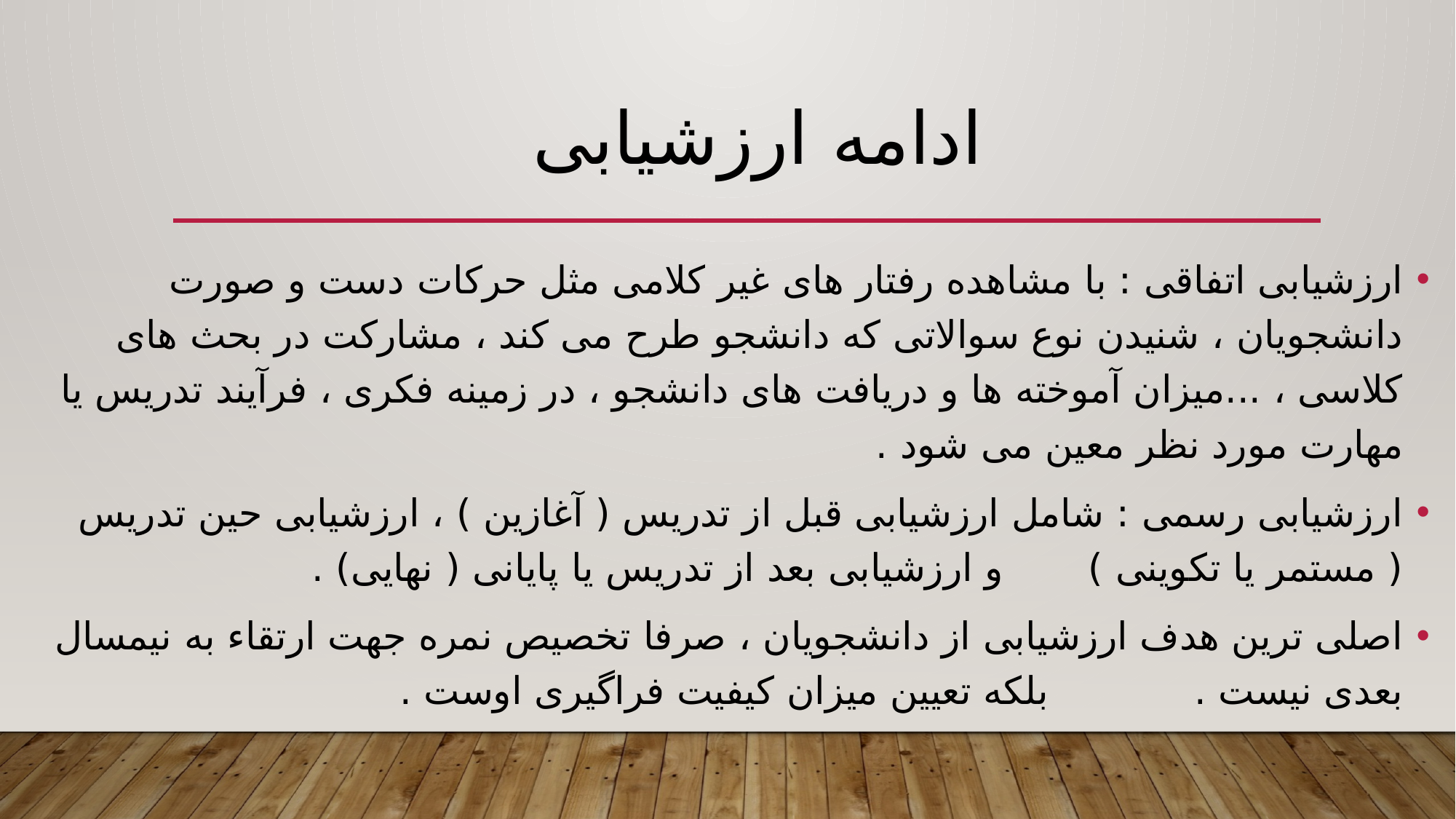

# ادامه ارزشیابی
ارزشیابی اتفاقی : با مشاهده رفتار های غیر کلامی مثل حرکات دست و صورت دانشجویان ، شنیدن نوع سوالاتی که دانشجو طرح می کند ، مشارکت در بحث های کلاسی ، ...میزان آموخته ها و دریافت های دانشجو ، در زمینه فکری ، فرآیند تدریس یا مهارت مورد نظر معین می شود .
ارزشیابی رسمی : شامل ارزشیابی قبل از تدریس ( آغازین ) ، ارزشیابی حین تدریس ( مستمر یا تکوینی )       و ارزشیابی بعد از تدریس یا پایانی ( نهایی) .
اصلی ترین هدف ارزشیابی از دانشجویان ، صرفا تخصیص نمره جهت ارتقاء به نیمسال بعدی نیست .            بلکه تعیین میزان کیفیت فراگیری اوست .